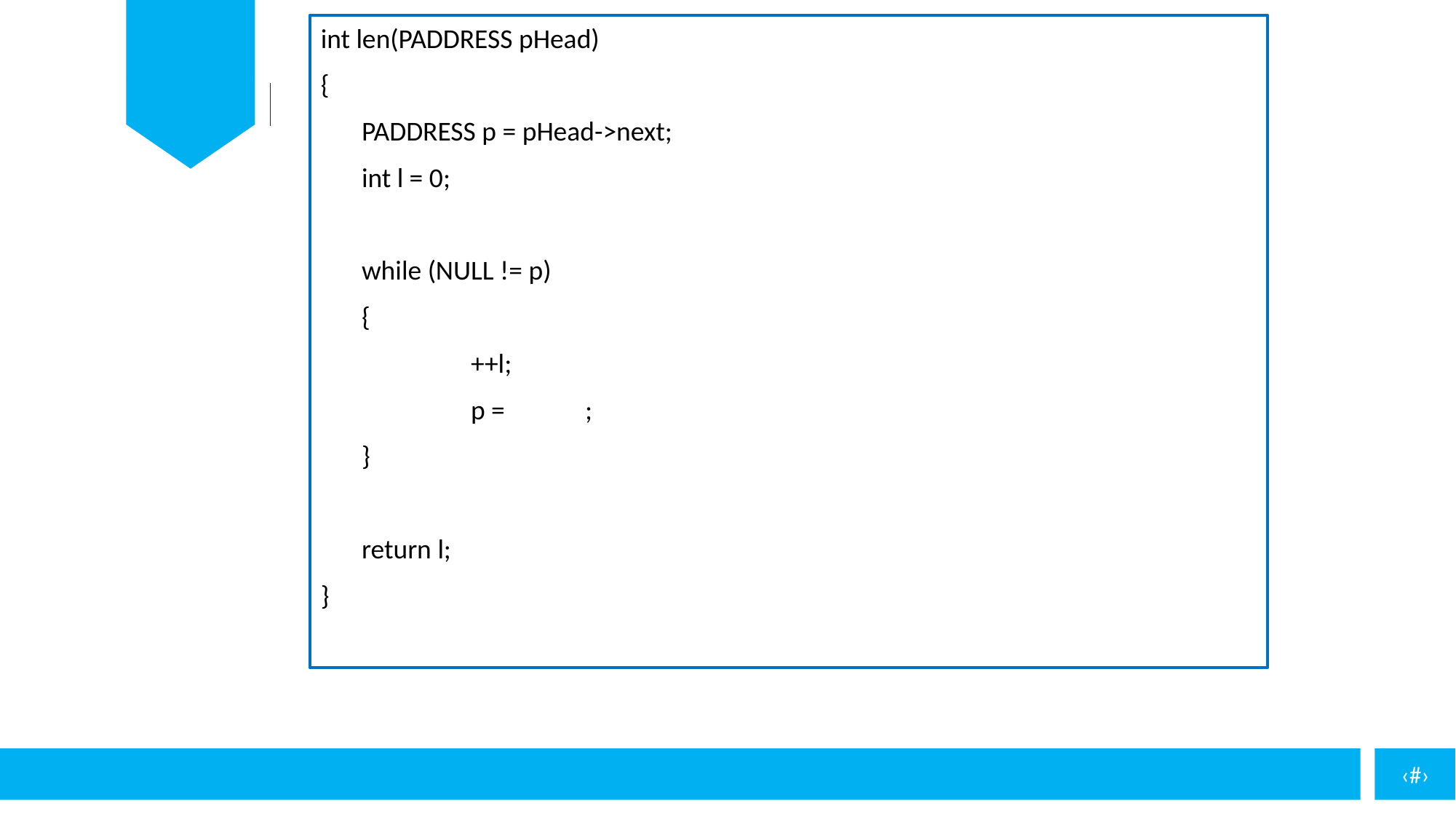

int len(PADDRESS pHead)
{
	PADDRESS p = pHead->next;
	int l = 0;

	while (NULL != p)
	{
		++l;
		p =             ;
	}

	return l;
}